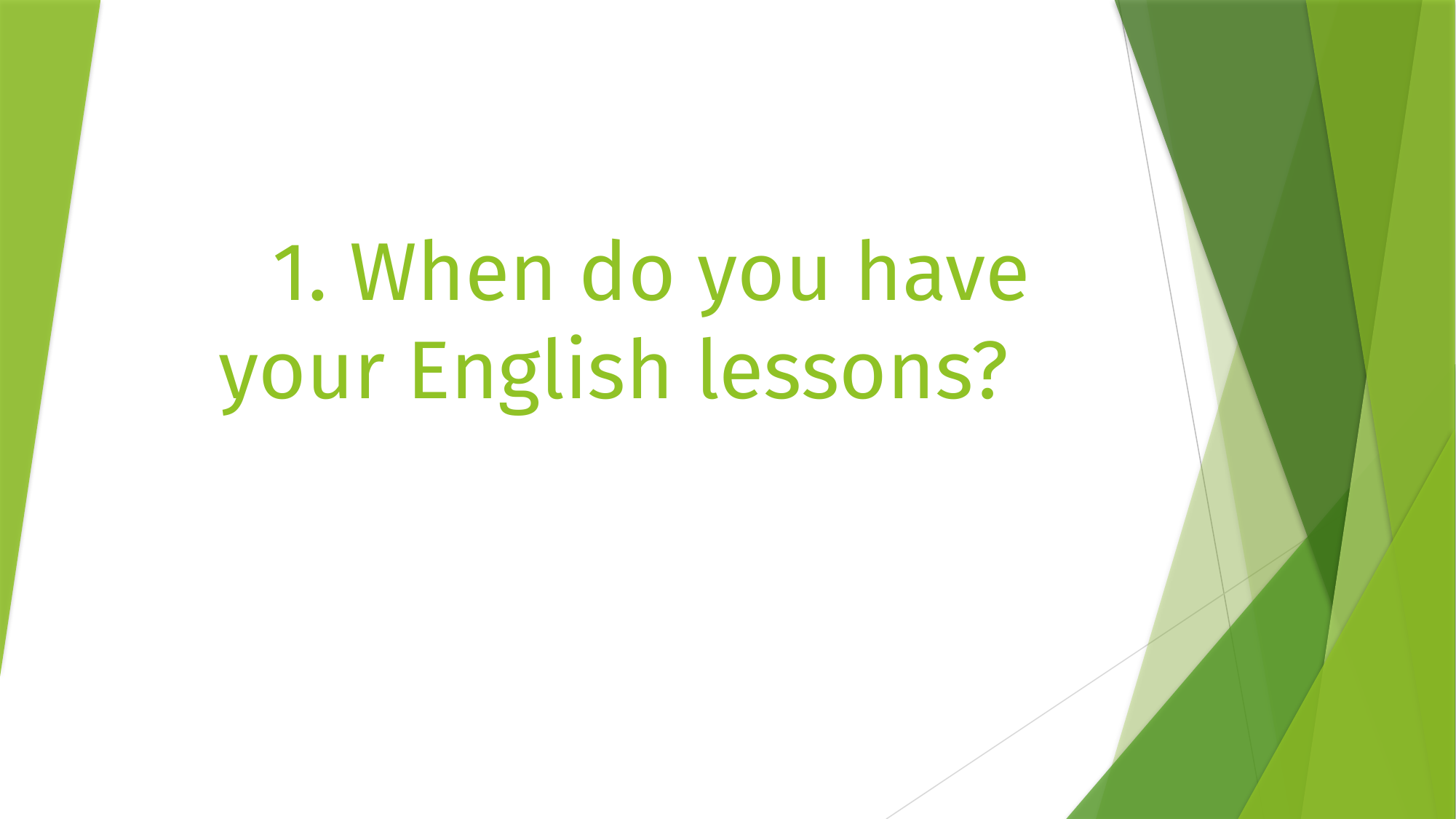

# 1. When do you have your English lessons?